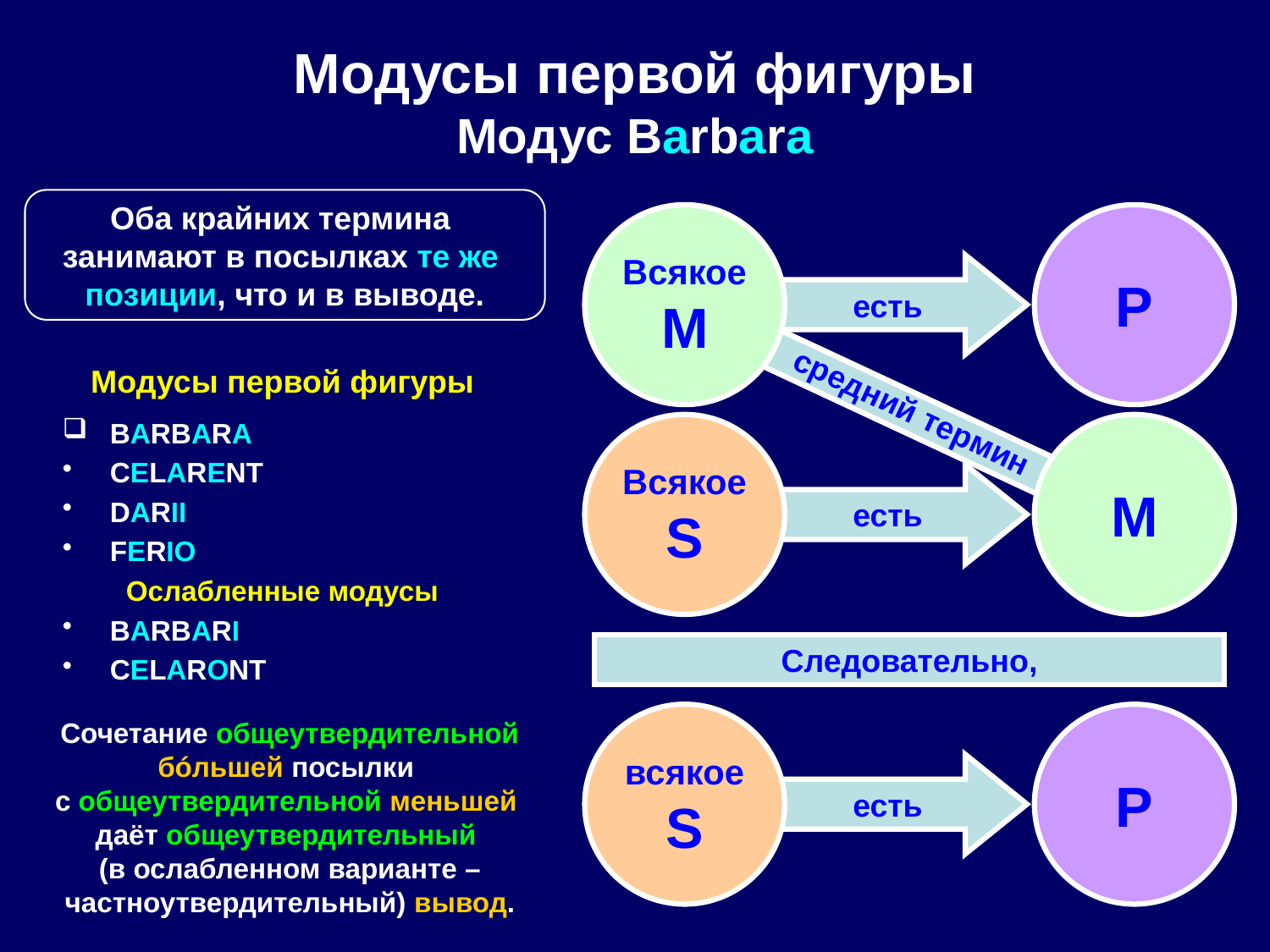

# Модусы первой фигуры Модус Barbara
Оба крайних термина
занимают в посылках те же
позиции, что и в выводе.
Всякое
M
P
есть
Модусы первой фигуры
BARBARA
CELARENT
DARII
FERIO
Ослабленные модусы
BARBARI
CELARONT
суть
  средний термин
Всякое
S
M
есть
Следовательно,
всякое
S
P
Сочетание общеутвердительной бóльшей посылки
с общеутвердительной меньшей
даёт общеутвердительный
(в ослабленном варианте – частноутвердительный) вывод.
есть